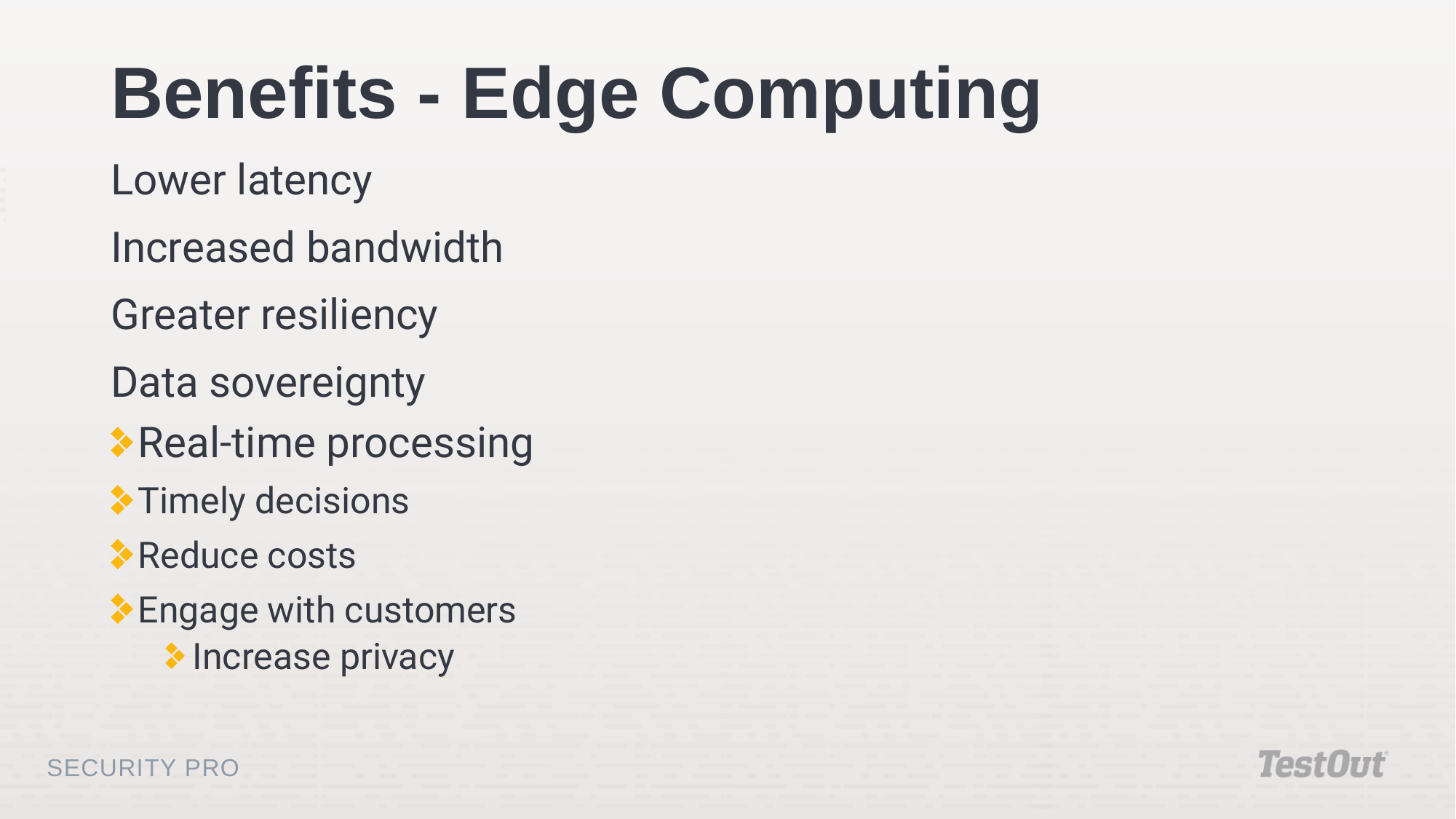

# Benefits - Edge Computing
Lower latency
Increased bandwidth
Greater resiliency
Data sovereignty
Real-time processing
Timely decisions
Reduce costs
Engage with customers
Increase privacy
Security Pro